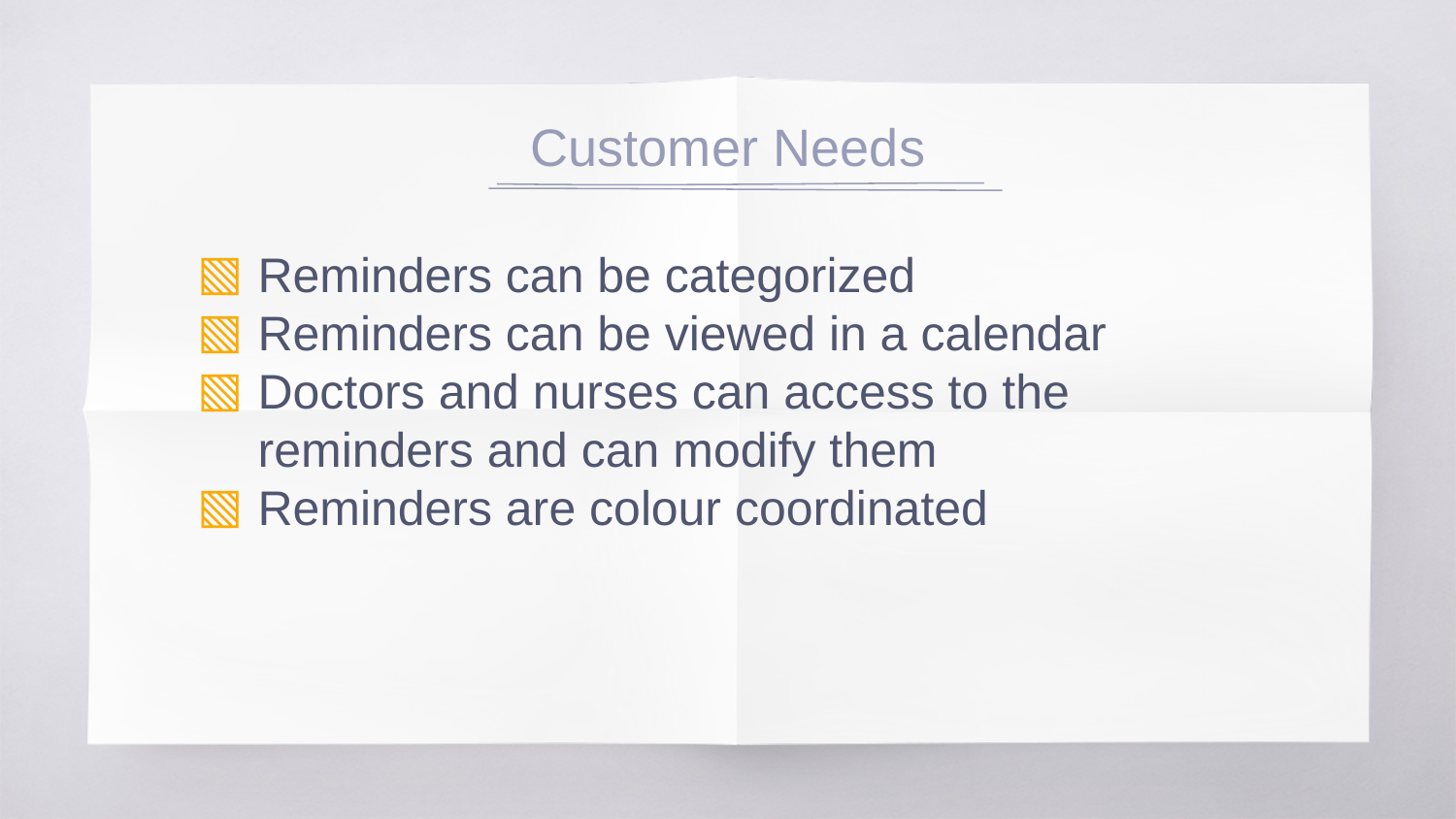

# Customer Needs
Reminders can be categorized
Reminders can be viewed in a calendar
Doctors and nurses can access to the reminders and can modify them
Reminders are colour coordinated